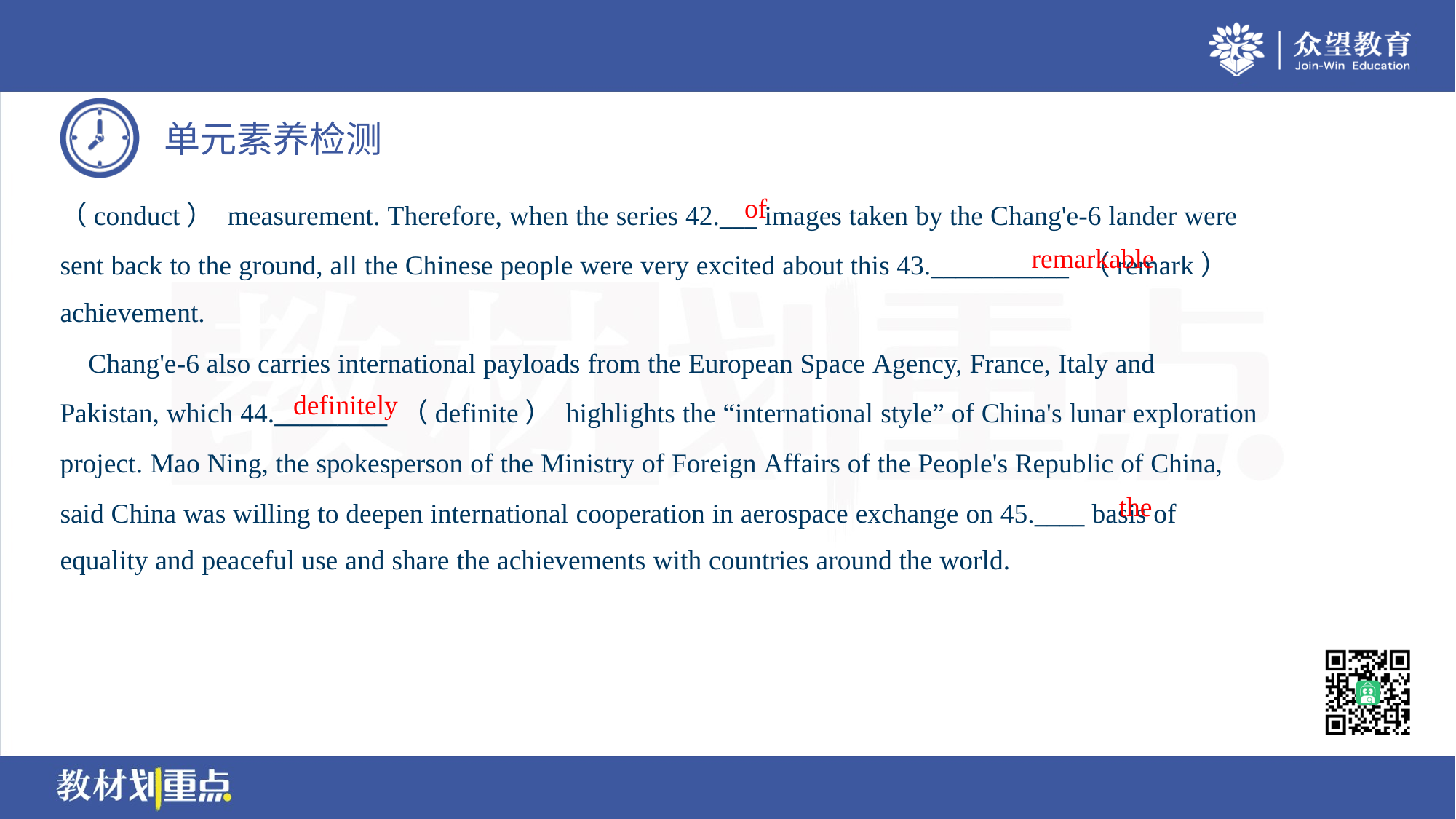

of
（conduct） measurement. Therefore, when the series 42.___ images taken by the Chang'e-6 lander were
sent back to the ground, all the Chinese people were very excited about this 43.___________ （remark）
achievement.
remarkable
    Chang'e-6 also carries international payloads from the European Space Agency, France, Italy and
Pakistan, which 44._________ （definite） highlights the “international style” of China's lunar exploration
project. Mao Ning, the spokesperson of the Ministry of Foreign Affairs of the People's Republic of China,
said China was willing to deepen international cooperation in aerospace exchange on 45.____ basis of
equality and peaceful use and share the achievements with countries around the world.
definitely
the